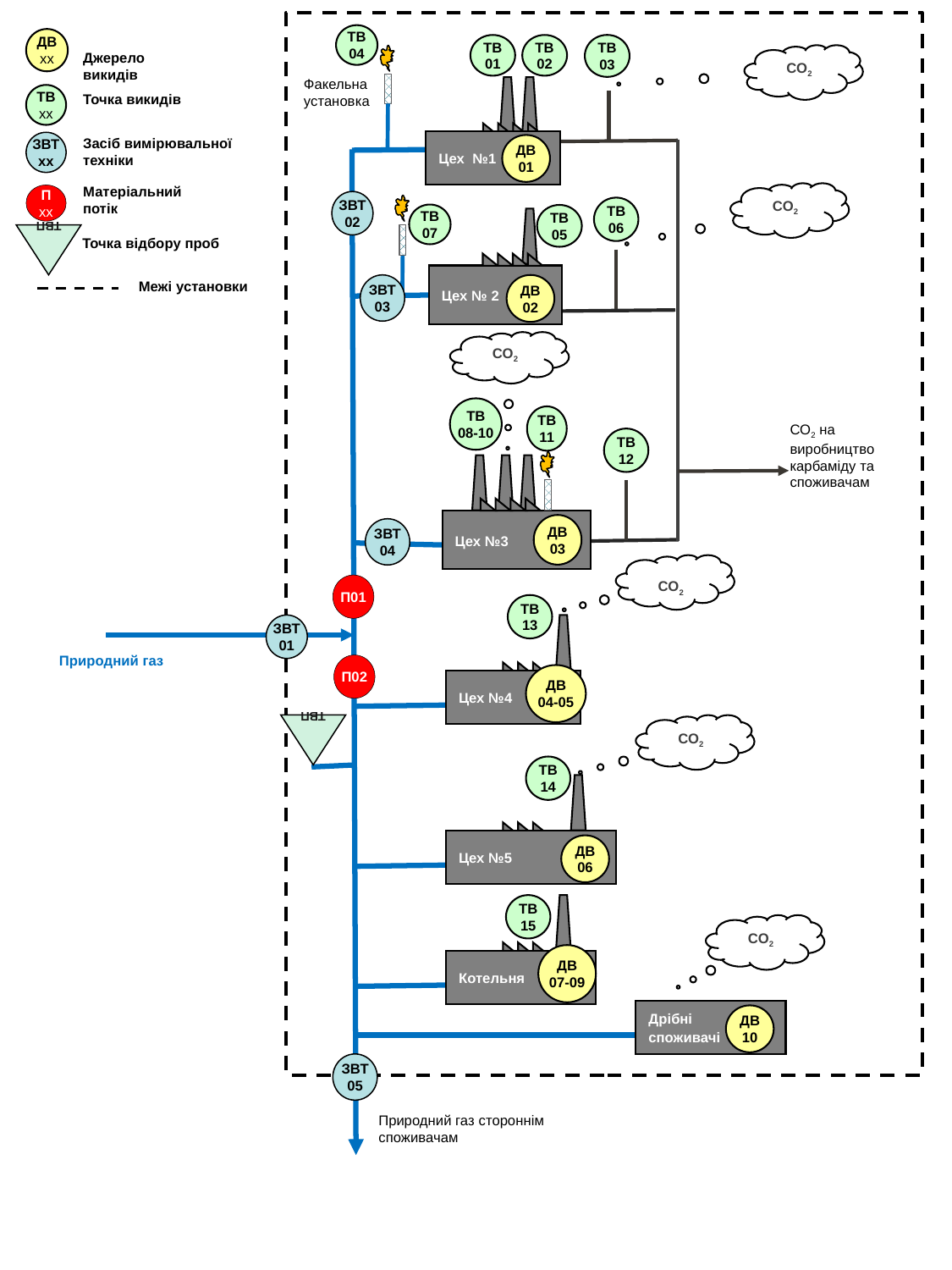

ТВ
04
ДВ
xx
ТВ
02
ТВ
01
ТВ
03
Джерело викидів

CO2

Факельна установка

Точка викидів
ТВ
xx

Засіб вимірювальної техніки
Цех  №1
ЗВТ
xx
ДВ
01
Матеріальний потік

CO2

П
xx
ТВ
06
ТВ
05

Точка відбору проб

Цех № 2
Межі установки
ДВ
02

CO2

ТВ
08-10
ТВ
11
СО2 на виробництво карбаміду та споживачам

Цех №3
ДВ
03
ЗВТ
04
П01
ЗВТ
01
Природний газ

CO2

ТВ
14

Цех №5
ДВ
06

Котельня
ДВ
07-09
ТВ
15

CO2

Дрібні
споживачі
ДВ
10
ЗВТ
02

ТВ
07

ЗВТ
03
ТВ
12

CO2
ТВ
13

Цех №4
ДВ 04-05
П02
ЗВТ
05
Природний газ стороннім споживачам

ТВП

ТВП